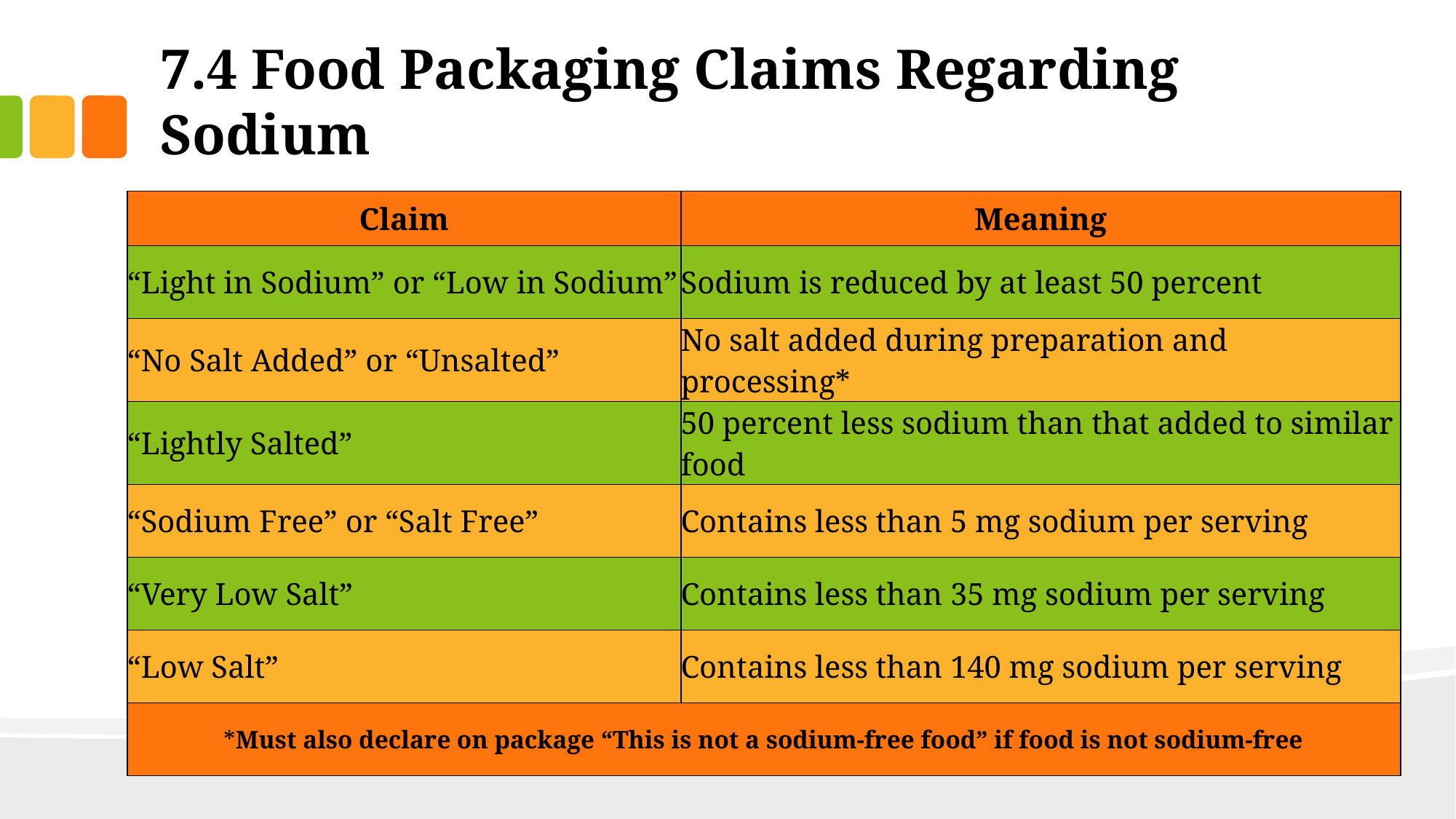

# 7.4 Food Packaging Claims Regarding Sodium
| Claim | Meaning |
| --- | --- |
| “Light in Sodium” or “Low in Sodium” | Sodium is reduced by at least 50 percent |
| “No Salt Added” or “Unsalted” | No salt added during preparation and processing\* |
| “Lightly Salted” | 50 percent less sodium than that added to similar food |
| “Sodium Free” or “Salt Free” | Contains less than 5 mg sodium per serving |
| “Very Low Salt” | Contains less than 35 mg sodium per serving |
| “Low Salt” | Contains less than 140 mg sodium per serving |
| \*Must also declare on package “This is not a sodium-free food” if food is not sodium-free |  |